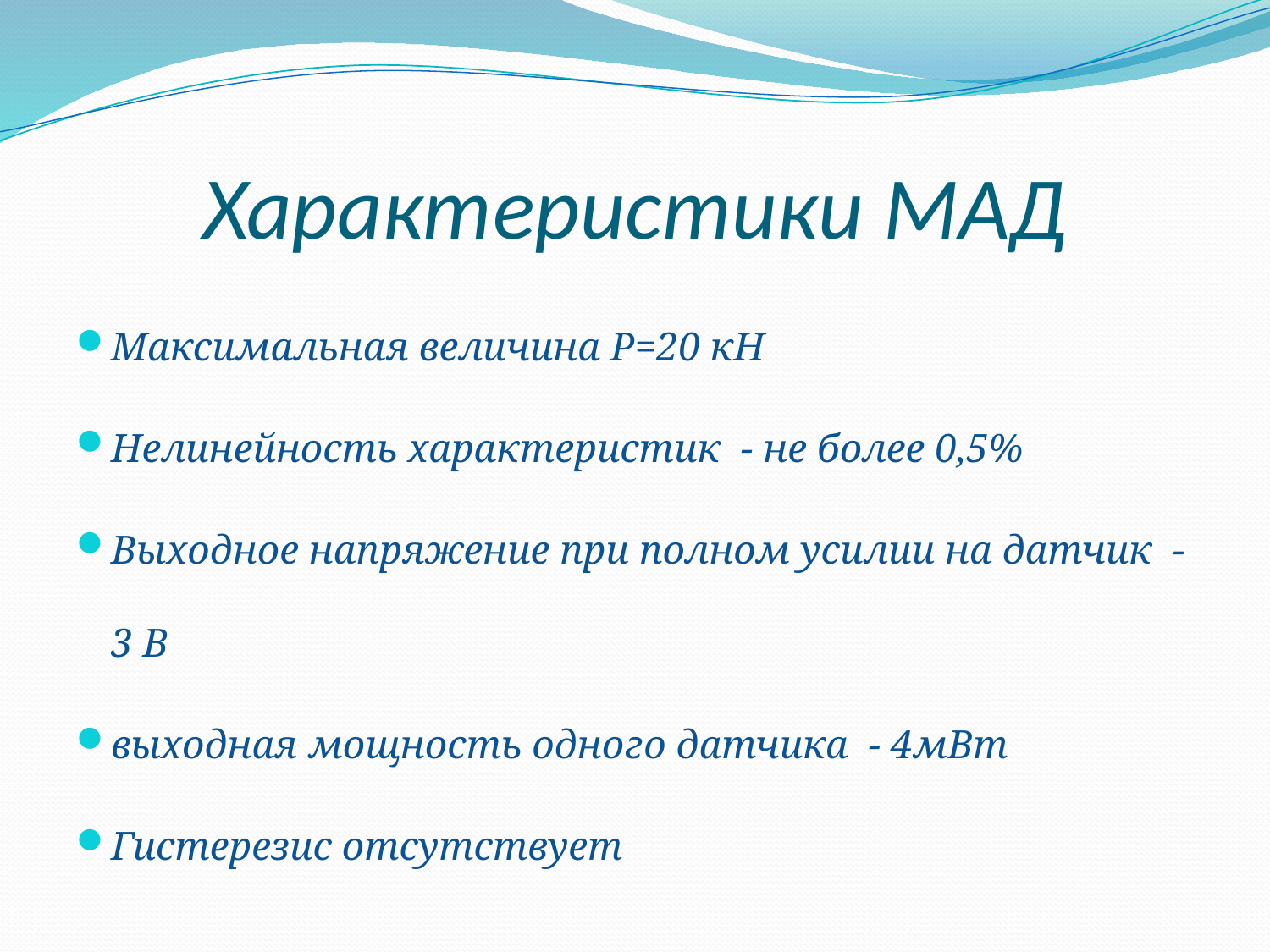

# Характеристики МАД
Максимальная величина P=20 кН
Нелинейность характеристик  - не более 0,5%
Выходное напряжение при полном усилии на датчик  - 3 В
выходная мощность одного датчика  - 4мВт
Гистерезис отсутствует